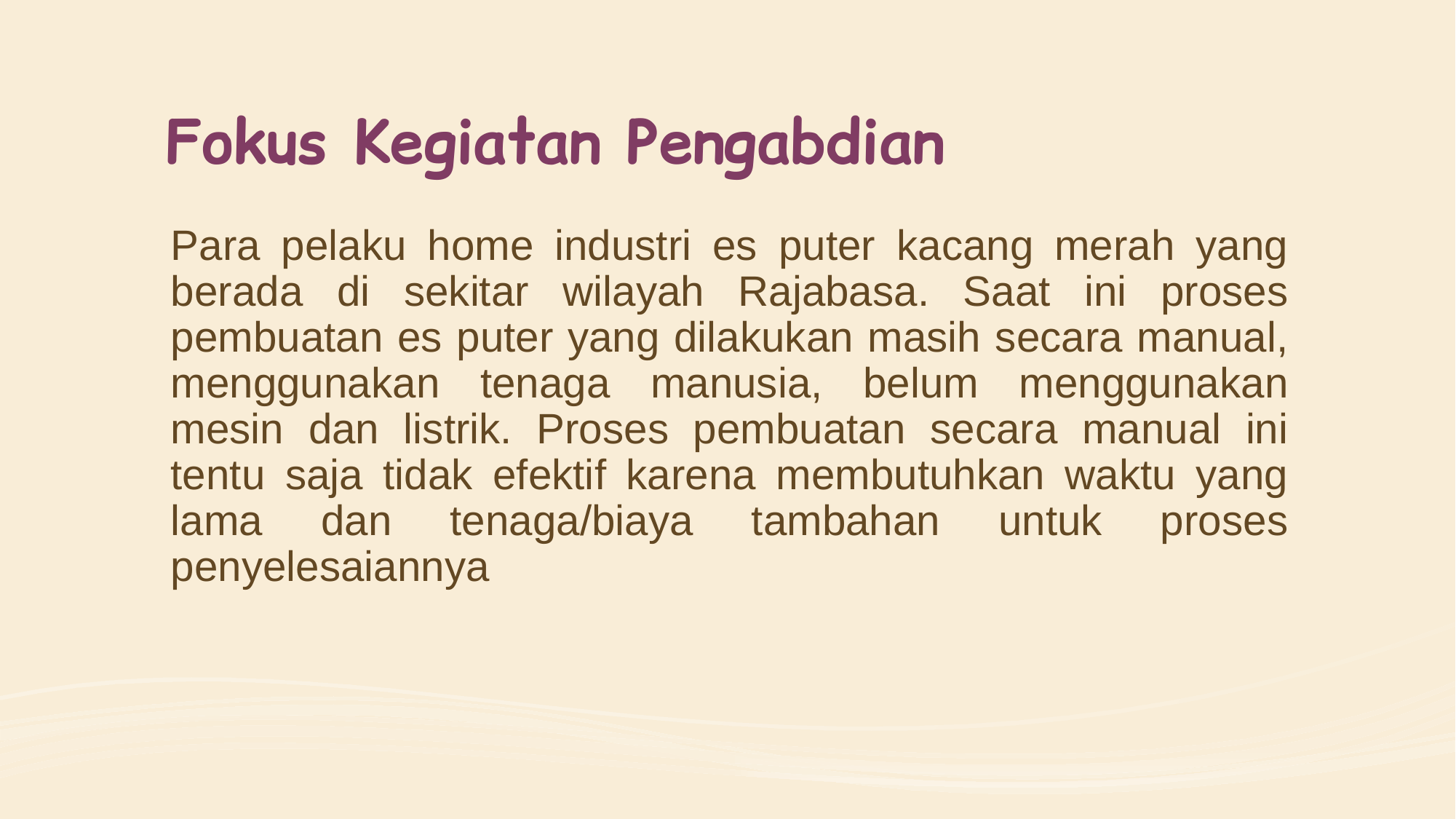

# Fokus Kegiatan Pengabdian
Para pelaku home industri es puter kacang merah yang berada di sekitar wilayah Rajabasa. Saat ini proses pembuatan es puter yang dilakukan masih secara manual, menggunakan tenaga manusia, belum menggunakan mesin dan listrik. Proses pembuatan secara manual ini tentu saja tidak efektif karena membutuhkan waktu yang lama dan tenaga/biaya tambahan untuk proses penyelesaiannya